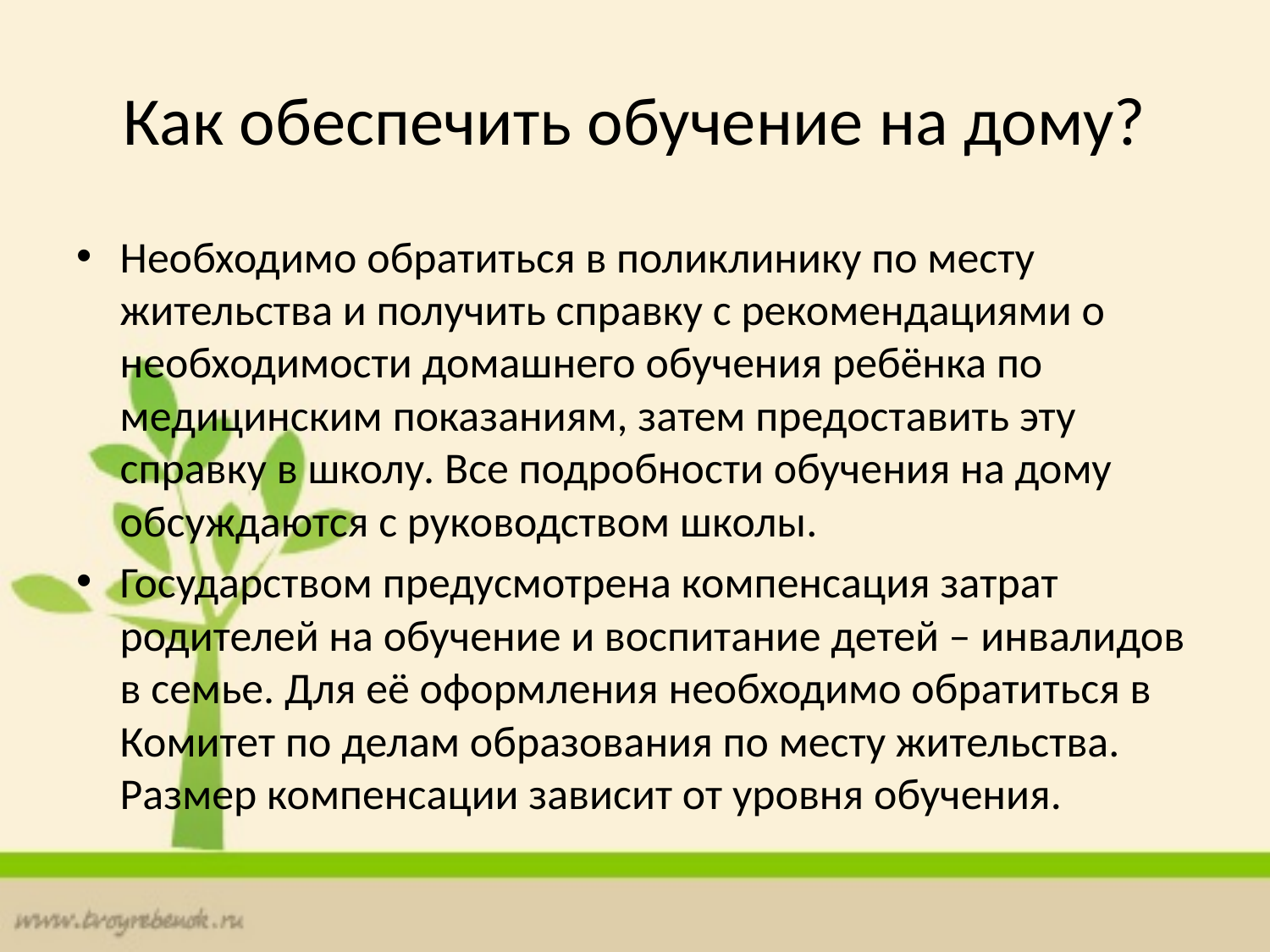

# Как обеспечить обучение на дому?
Необходимо обратиться в поликлинику по месту жительства и получить справку с рекомендациями о необходимости домашнего обучения ребёнка по медицинским показаниям, затем предоставить эту справку в школу. Все подробности обучения на дому обсуждаются с руководством школы.
Государством предусмотрена компенсация затрат родителей на обучение и воспитание детей – инвалидов в семье. Для её оформления необходимо обратиться в Комитет по делам образования по месту жительства. Размер компенсации зависит от уровня обучения.